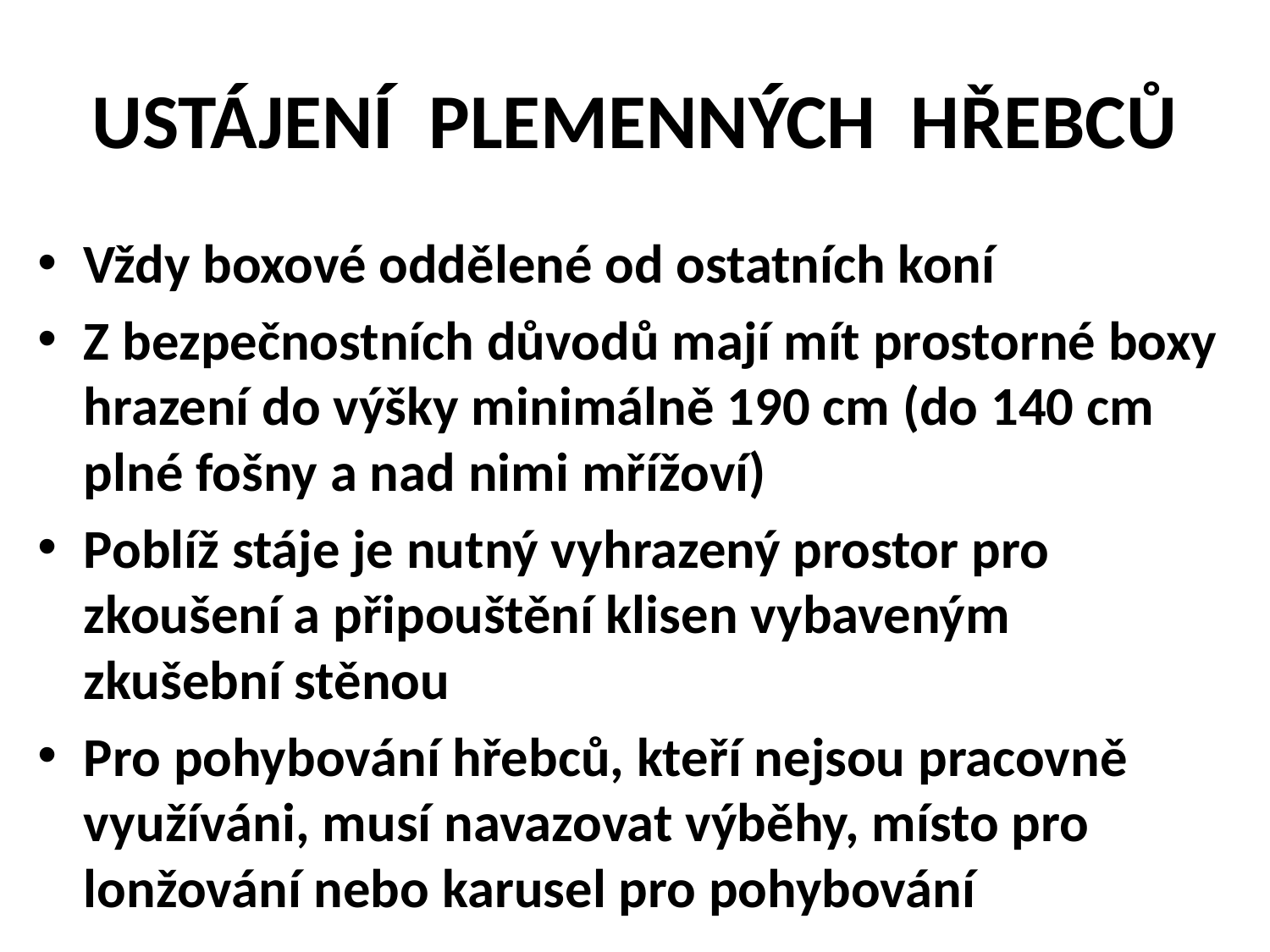

# USTÁJENÍ  PLEMENNÝCH  HŘEBCŮ
Vždy boxové oddělené od ostatních koní
Z bezpečnostních důvodů mají mít prostorné boxy hrazení do výšky minimálně 190 cm (do 140 cm plné fošny a nad nimi mřížoví)
Poblíž stáje je nutný vyhrazený prostor pro zkoušení a připouštění klisen vybaveným zkušební stěnou
Pro pohybování hřebců, kteří nejsou pracovně využíváni, musí navazovat výběhy, místo pro lonžování nebo karusel pro pohybování